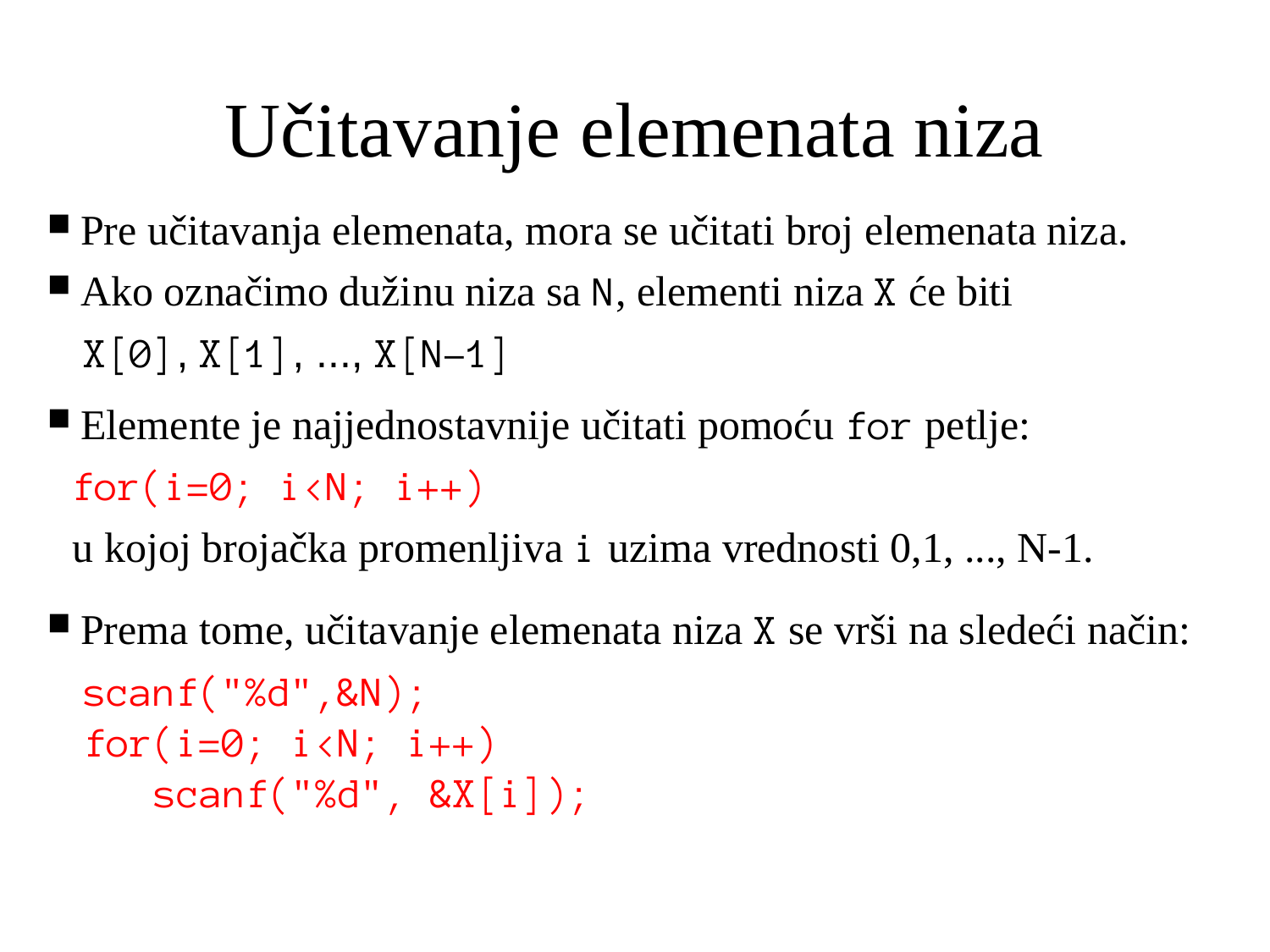

# Učitavanje elemenata niza
Pre učitavanja elemenata, mora se učitati broj elemenata niza.
Ako označimo dužinu niza sa N, elementi niza X će biti
X[0], X[1], ..., X[N-1]
Elemente je najjednostavnije učitati pomoću for petlje:
for(i=0; i<N; i++)
u kojoj brojačka promenljiva i uzima vrednosti 0,1, ..., N-1.
Prema tome, učitavanje elemenata niza X se vrši na sledeći način:
scanf("%d",&N);
for(i=0; i<N; i++)
scanf("%d", &X[i]);